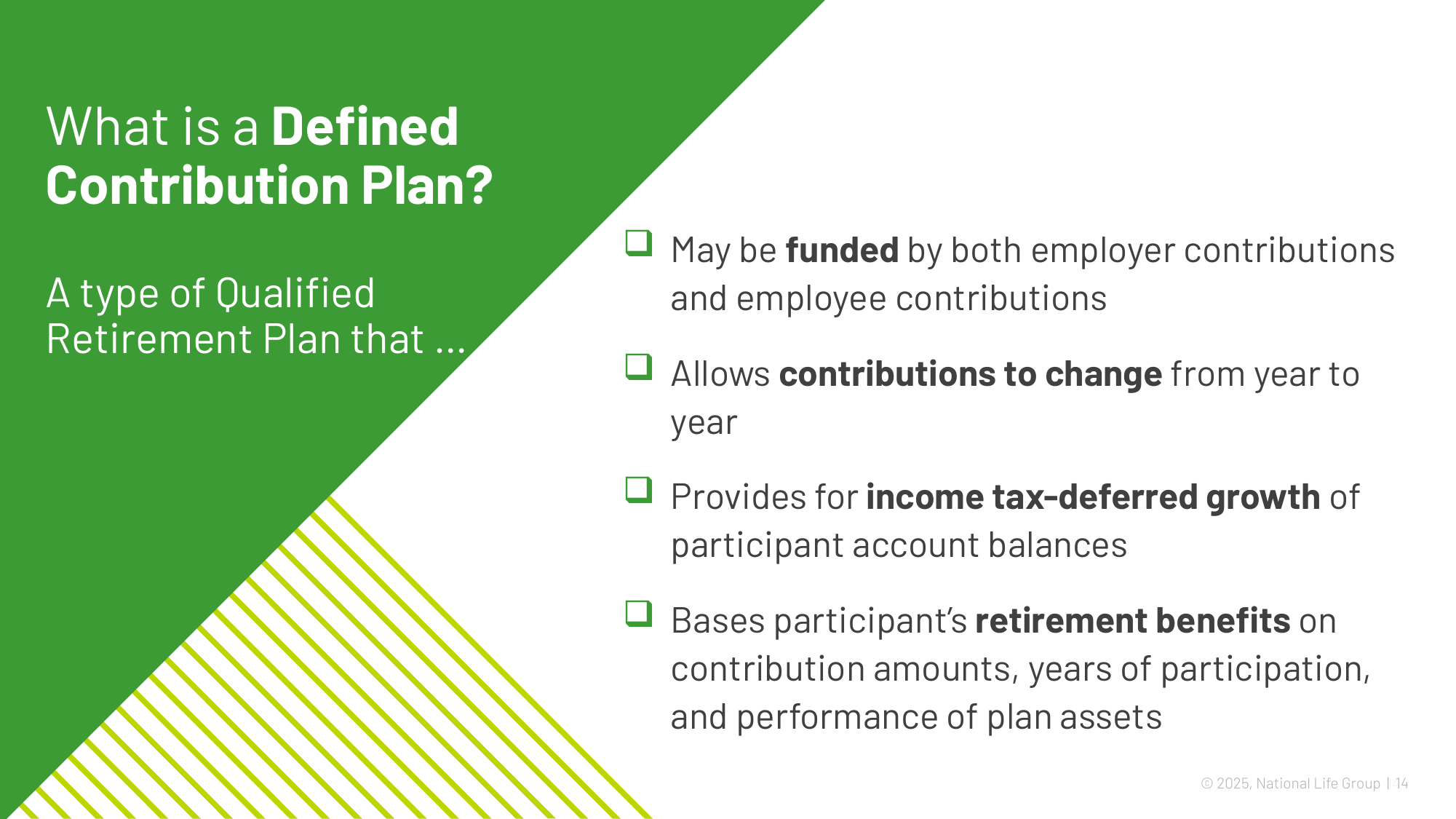

What is a Defined Contribution Plan?
May be funded by both employer contributions and employee contributions
Allows contributions to change from year to year
Provides for income tax-deferred growth of participant account balances
Bases participant’s retirement benefits on contribution amounts, years of participation, and performance of plan assets
A type of Qualified Retirement Plan that …
© 2025, National Life Group  |  14
 14